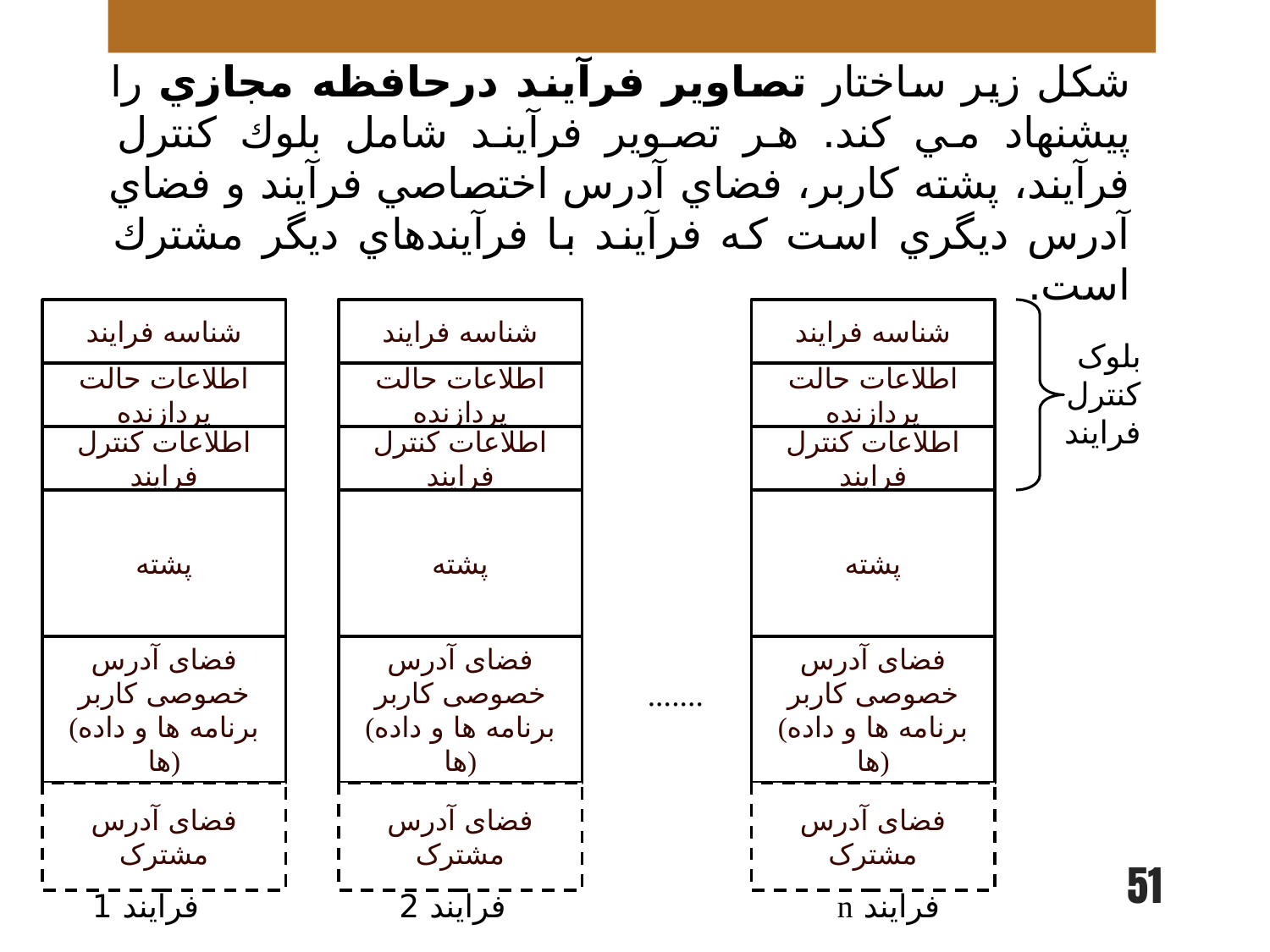

شکل زیر ساختار تصاوير فرآيند درحافظه مجازي را پيشنهاد مي كند. هر تصوير فرآيند شامل بلوك كنترل فرآيند، پشته كاربر، فضاي آدرس اختصاصي فرآيند و فضاي آدرس ديگري است كه فرآيند با فرآيندهاي ديگر مشترك است.

شناسه فرایند
شناسه فرایند
شناسه فرایند

بلوک کنترل فرایند
اطلاعات حالت پردازنده
اطلاعات حالت پردازنده
اطلاعات حالت پردازنده
اطلاعات کنترل فرایند
اطلاعات کنترل فرایند
اطلاعات کنترل فرایند
پشته
پشته
پشته
فضای آدرس خصوصی کاربر
(برنامه ها و داده ها)
فضای آدرس خصوصی کاربر
(برنامه ها و داده ها)
فضای آدرس خصوصی کاربر
(برنامه ها و داده ها)
.......
فضای آدرس مشترک
فضای آدرس مشترک
فضای آدرس مشترک

51
فرایند 2
فرایند n
فرایند 1